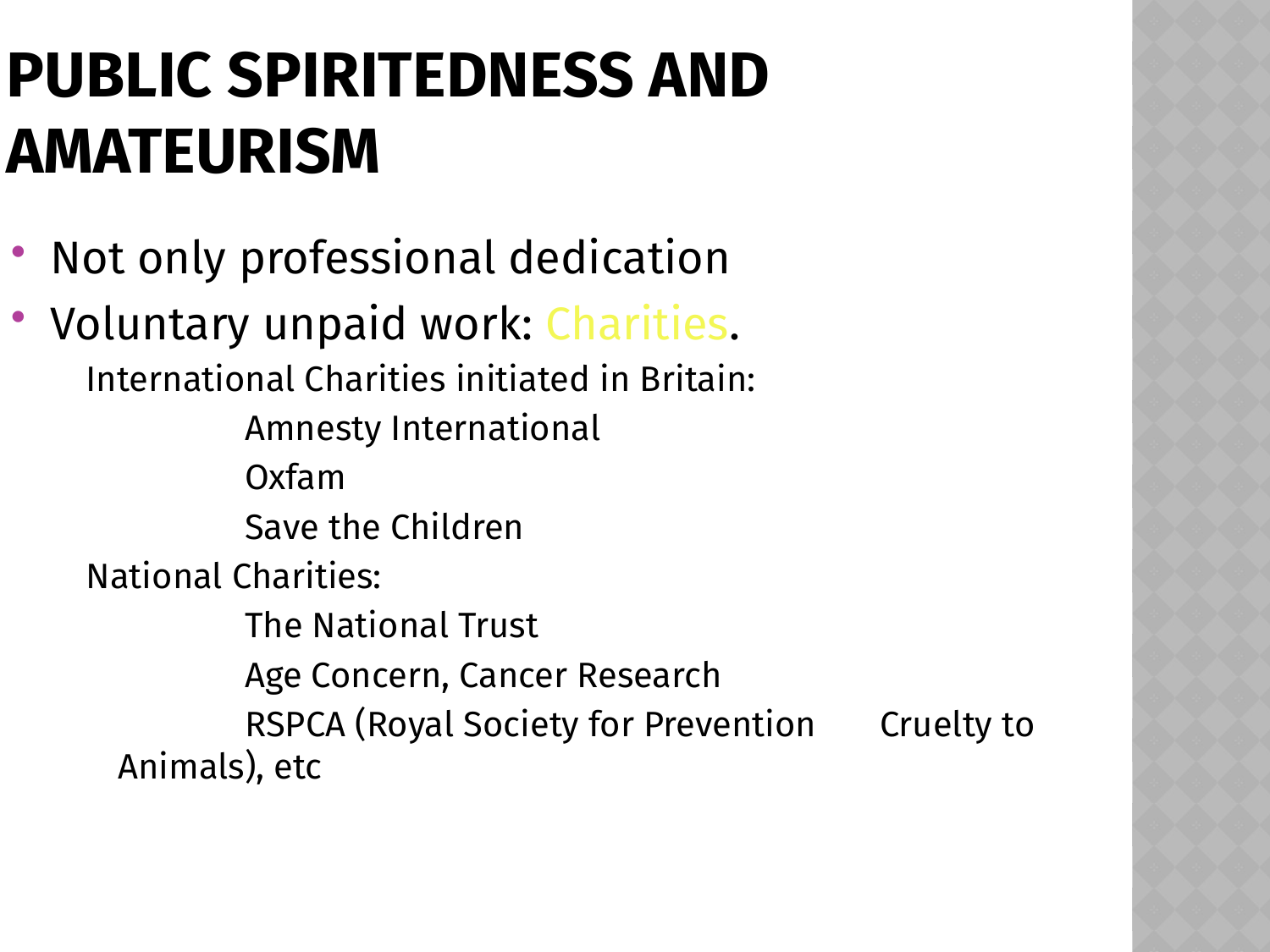

# Public Spiritedness and Amateurism
Not only professional dedication
Voluntary unpaid work: Charities.
International Charities initiated in Britain:
		Amnesty International
		Oxfam
		Save the Children
National Charities:
		The National Trust
		Age Concern, Cancer Research
		RSPCA (Royal Society for Prevention 	Cruelty to Animals), etc